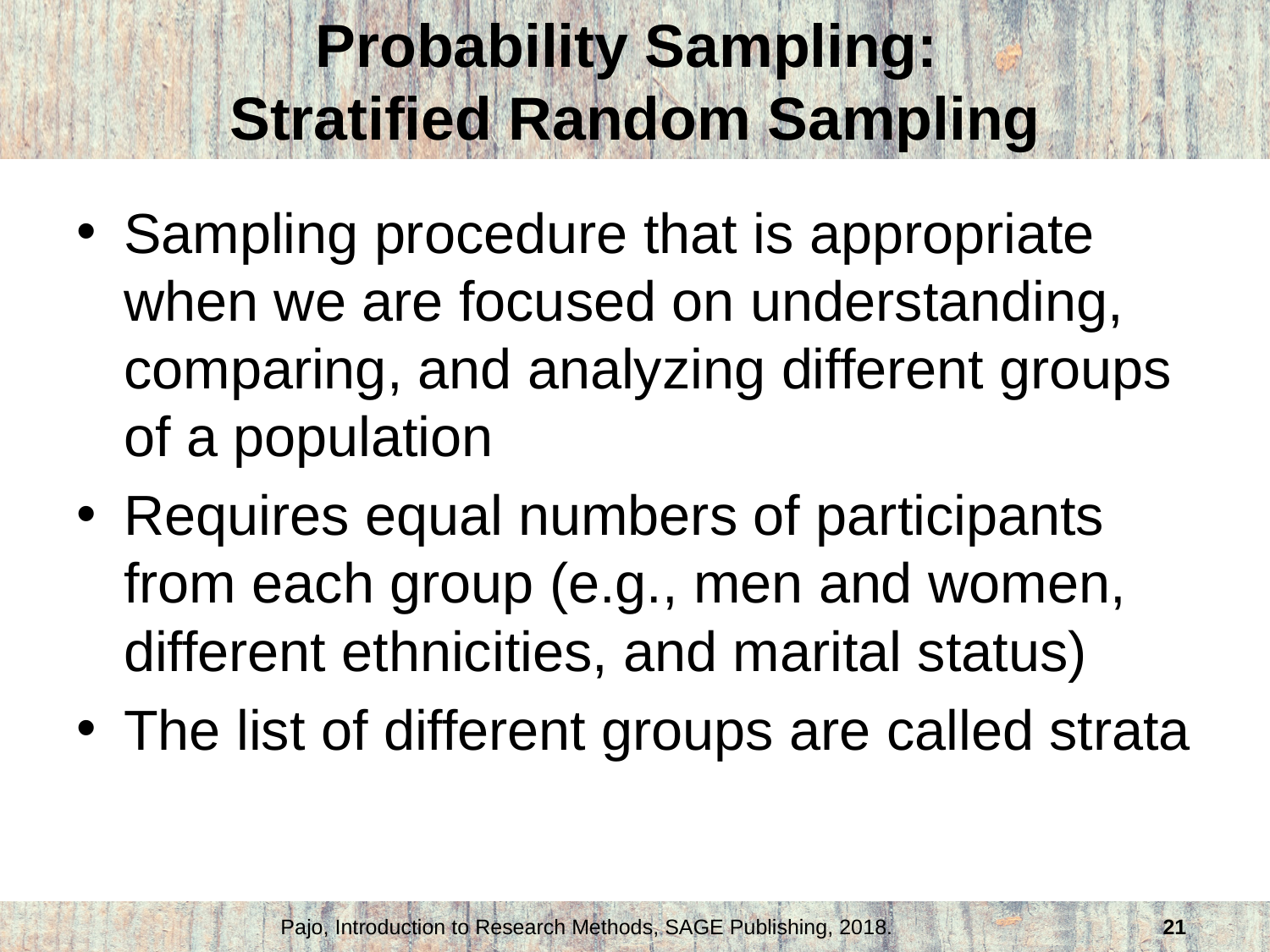

# Probability Sampling: Stratified Random Sampling
Sampling procedure that is appropriate when we are focused on understanding, comparing, and analyzing different groups of a population
Requires equal numbers of participants from each group (e.g., men and women, different ethnicities, and marital status)
The list of different groups are called strata
Pajo, Introduction to Research Methods, SAGE Publishing, 2018.
21